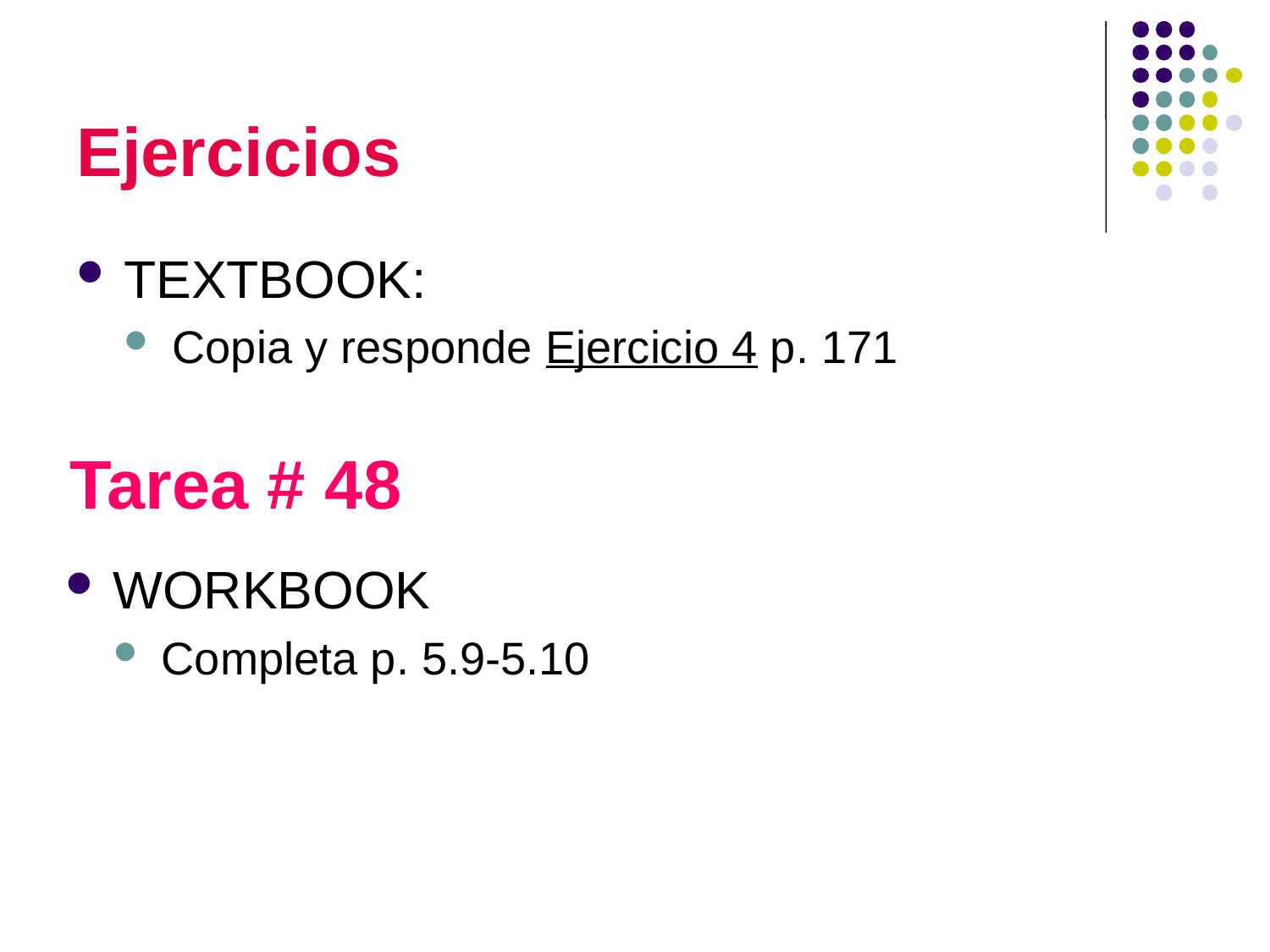

# Ejercicios
TEXTBOOK:
Copia y responde Ejercicio 4 p. 171

Tarea # 48
WORKBOOK
Completa p. 5.9-5.10